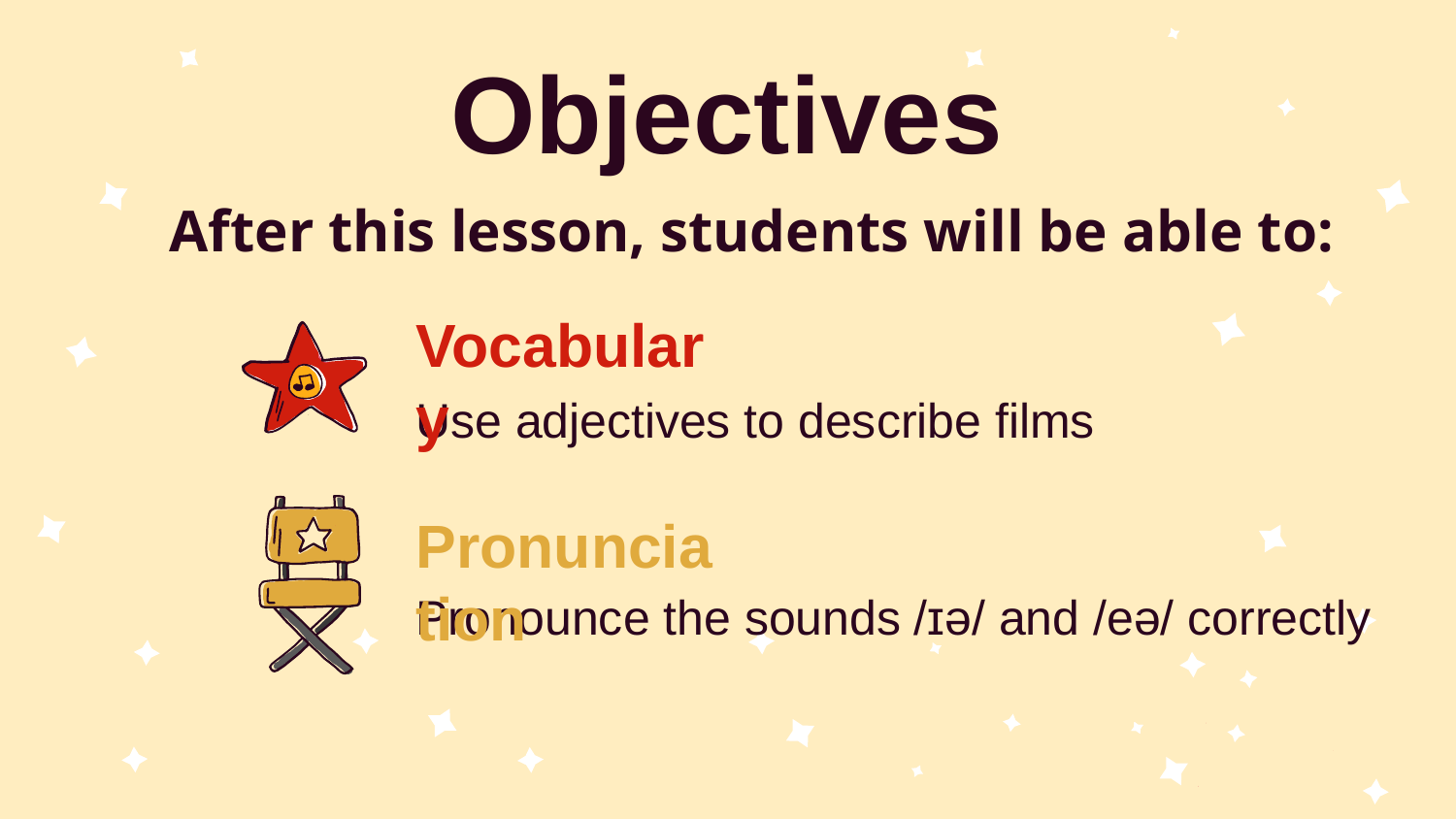

# Objectives
After this lesson, students will be able to:
Vocabulary

Use adjectives to describe films

Pronunciation

Pronounce the sounds /ɪə/ and /eə/ correctly